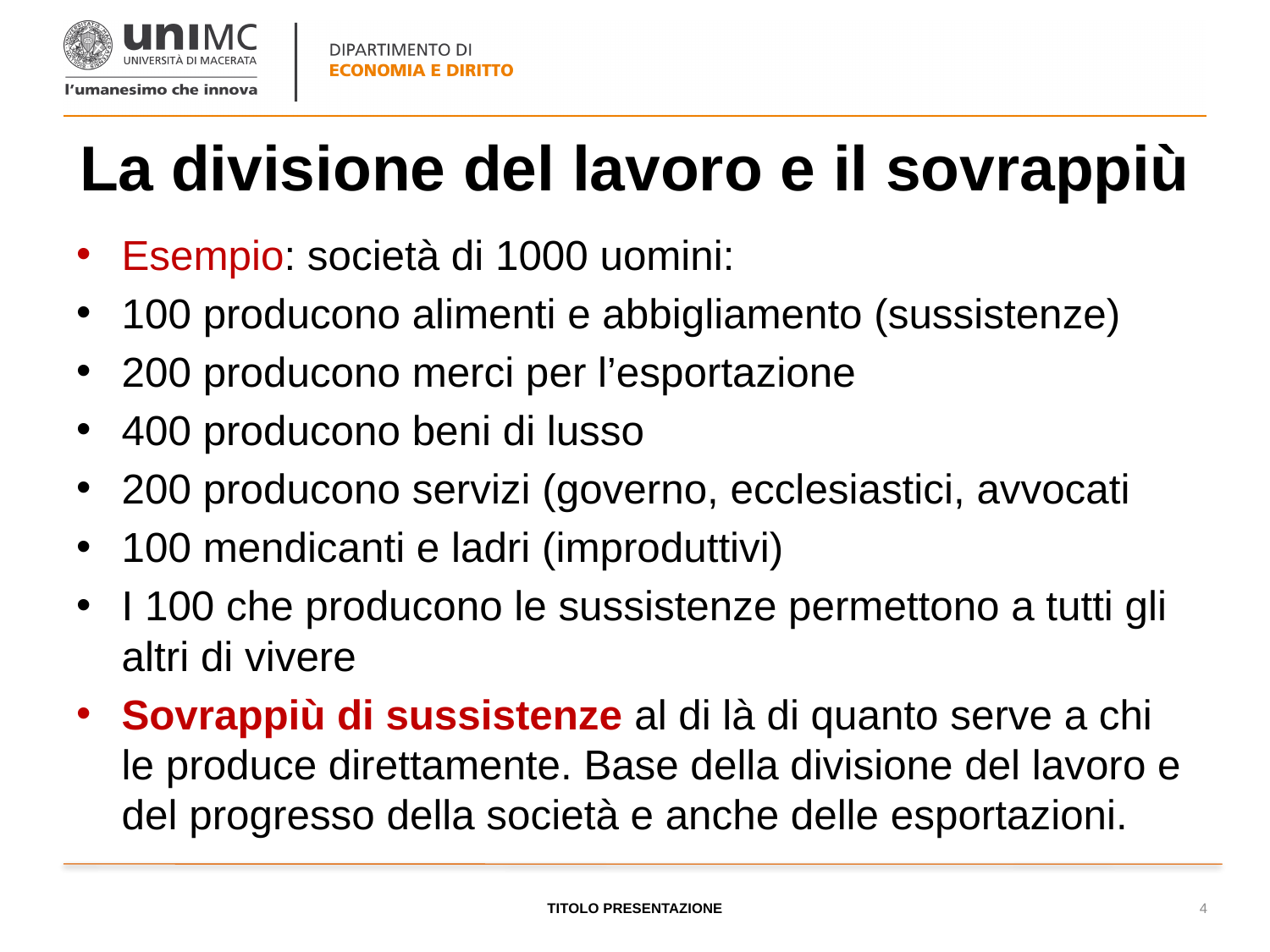

# La divisione del lavoro e il sovrappiù
Esempio: società di 1000 uomini:
100 producono alimenti e abbigliamento (sussistenze)
200 producono merci per l’esportazione
400 producono beni di lusso
200 producono servizi (governo, ecclesiastici, avvocati
100 mendicanti e ladri (improduttivi)
I 100 che producono le sussistenze permettono a tutti gli altri di vivere
Sovrappiù di sussistenze al di là di quanto serve a chi le produce direttamente. Base della divisione del lavoro e del progresso della società e anche delle esportazioni.
TITOLO PRESENTAZIONE
4